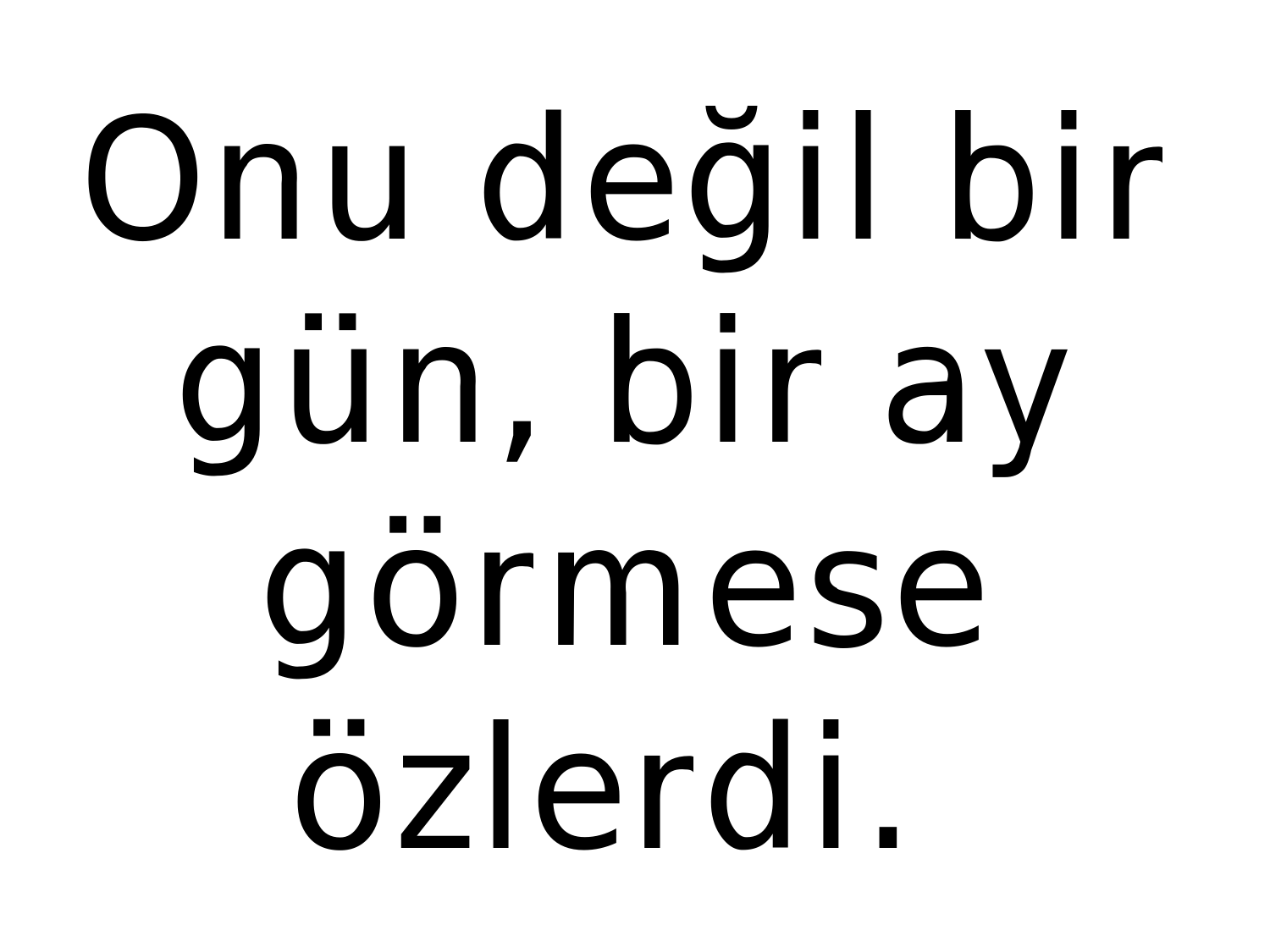

# Onu değil bir gün, bir ay görmese özlerdi.